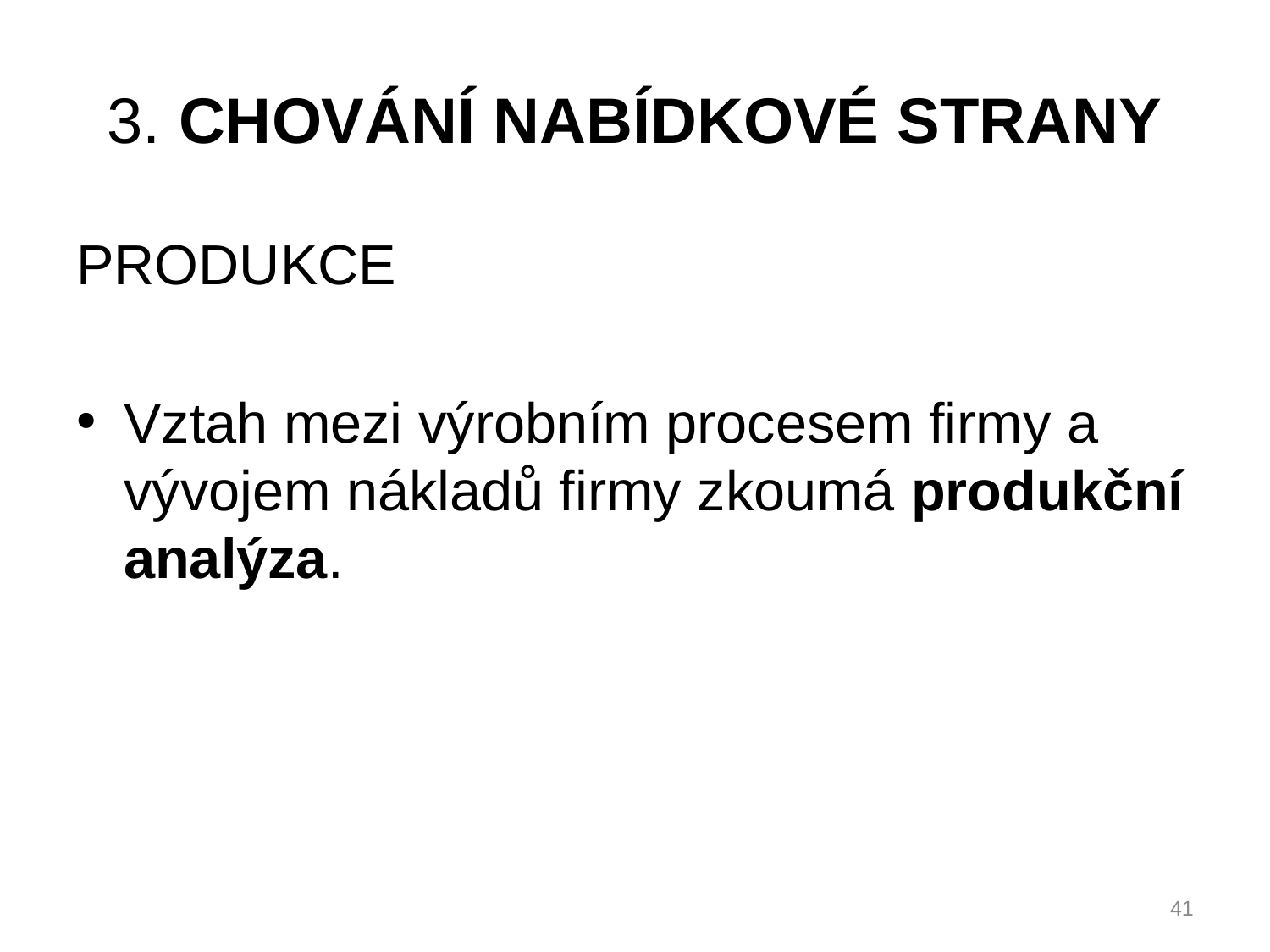

# 3. chování NABÍDKOVÉ strany
PRODUKCE

Vztah mezi výrobním procesem firmy a vývojem nákladů firmy zkoumá produkční analýza.
41